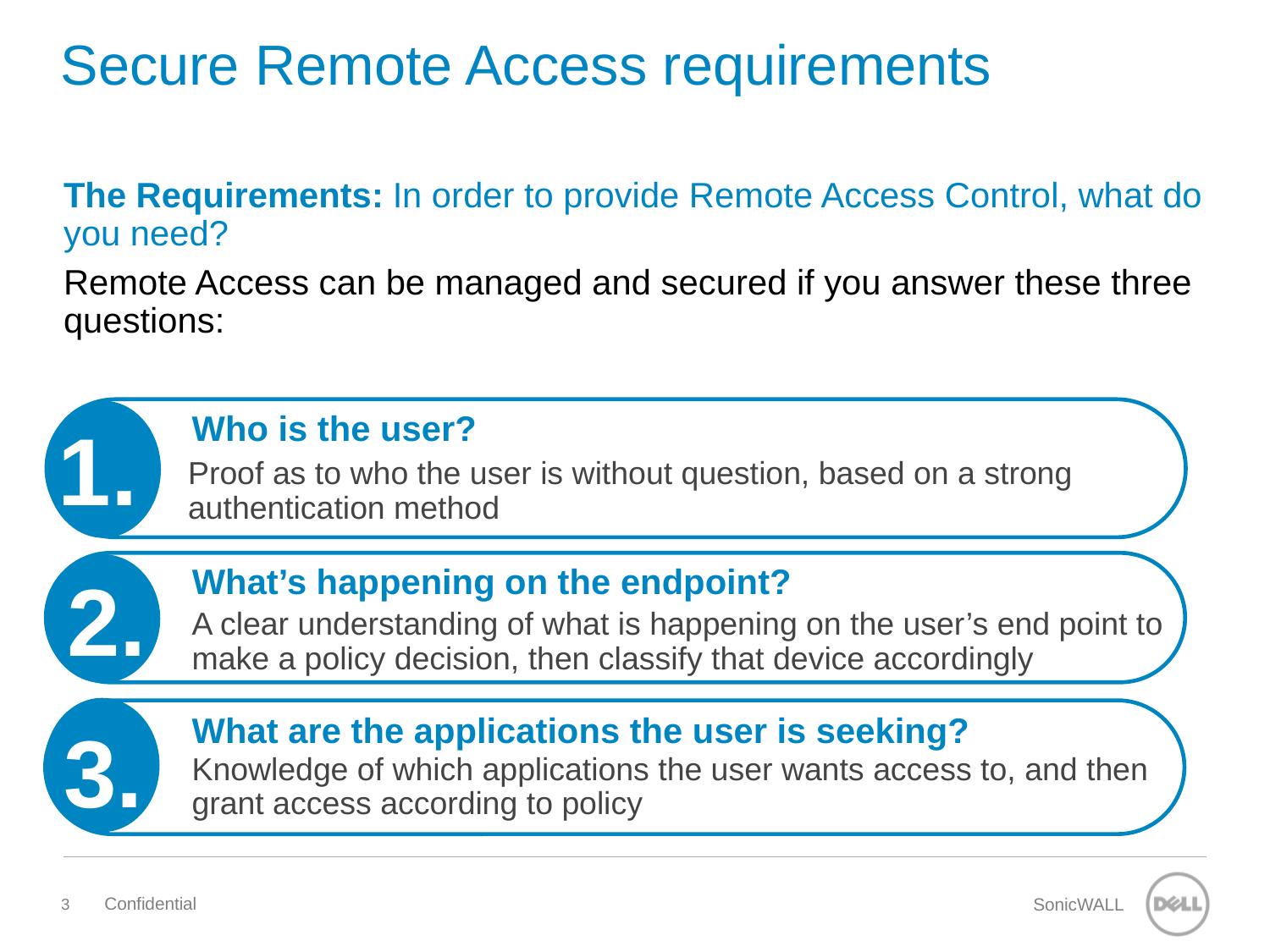

# Secure Remote Access requirements
The Requirements: In order to provide Remote Access Control, what do you need?
Remote Access can be managed and secured if you answer these three questions:

1.
Who is the user?
Proof as to who the user is without question, based on a strong authentication method

2.
What’s happening on the endpoint?
A clear understanding of what is happening on the user’s end point to make a policy decision, then classify that device accordingly

3.
What are the applications the user is seeking?
Knowledge of which applications the user wants access to, and then grant access according to policy